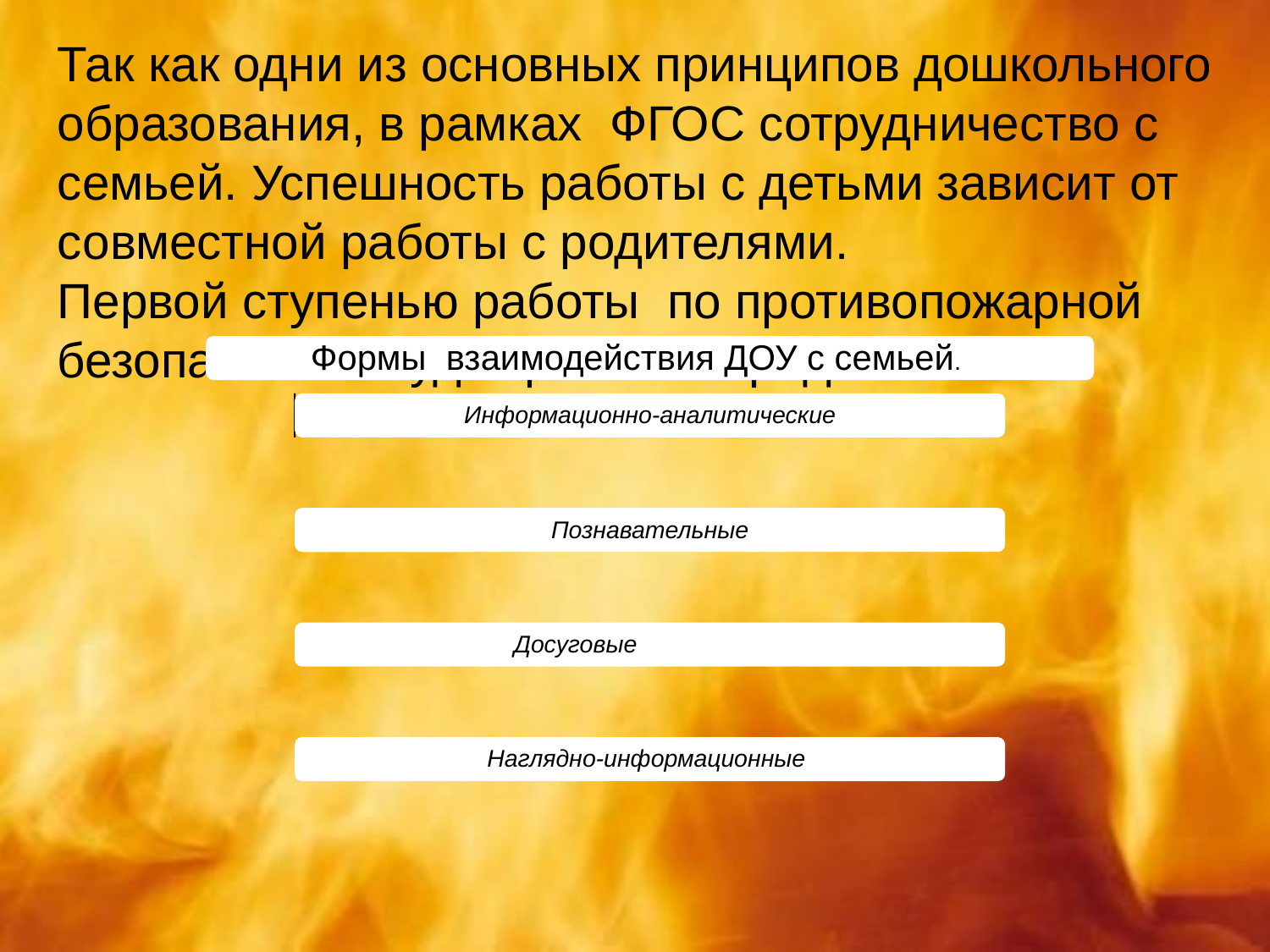

Так как одни из основных принципов дошкольного образования, в рамках  ФГОС сотрудничество с семьей. Успешность работы с детьми зависит от совместной работы с родителями.
Первой ступенью работы  по противопожарной  безопасности будет работа с  родителями.

Информационно-аналитические
Познавательные
Досуговые
Наглядно-информационные